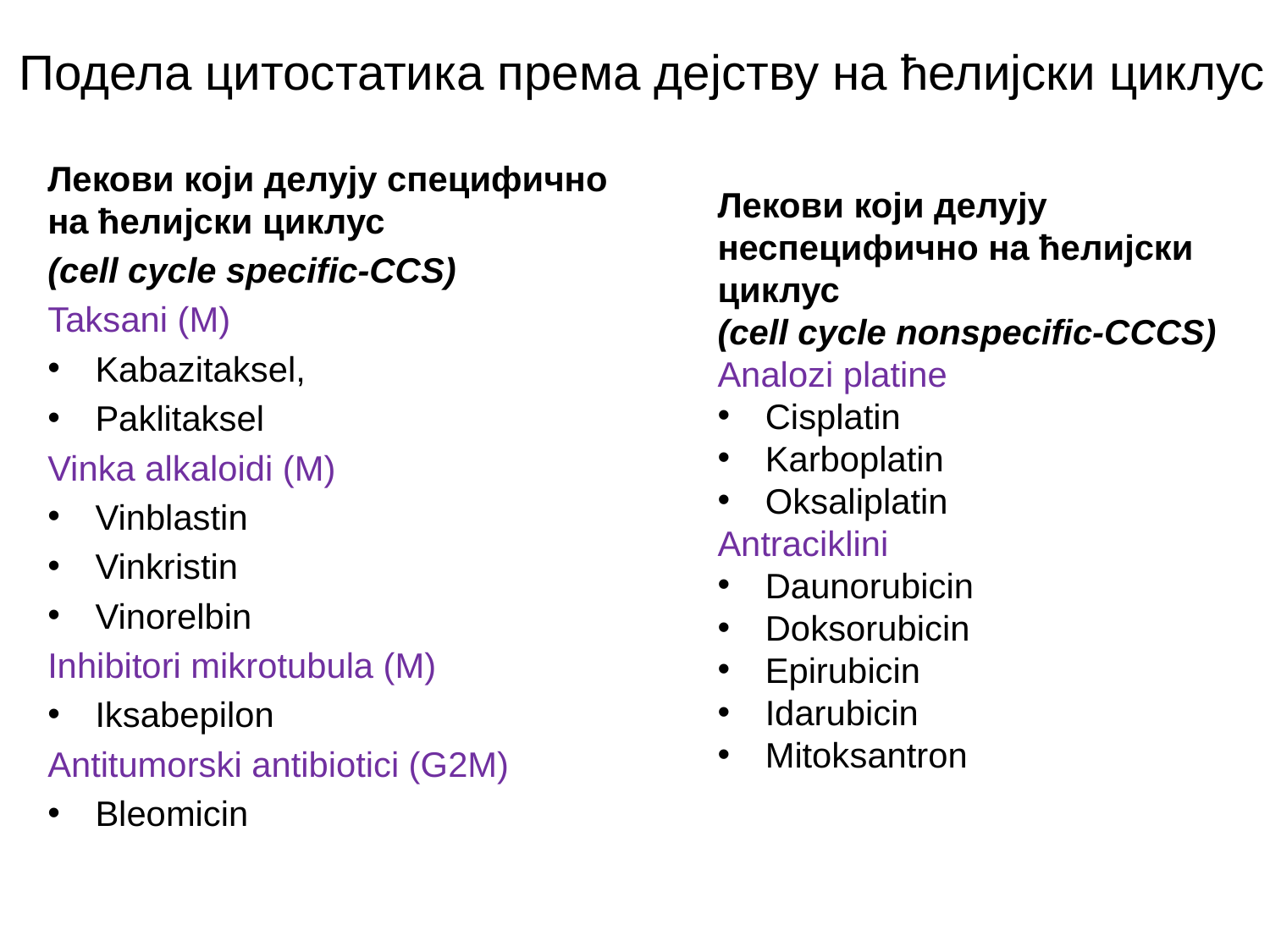

# Подела цитостатика према дејству на ћелијски циклус
Лекови који делују специфично на ћелијски циклус
(cell cycle specific-CCS)
Taksani (M)
Kabazitaksel,
Paklitaksel
Vinka alkaloidi (M)
Vinblastin
Vinkristin
Vinorelbin
Inhibitori mikrotubula (M)
Iksabepilon
Antitumorski antibiotici (G2M)
Bleomicin
Лекови који делују неспецифично на ћелијски циклус
(cell cycle nonspecific-CCCS)
Analozi platine
Cisplatin
Karboplatin
Oksaliplatin
Antraciklini
Daunorubicin
Doksorubicin
Epirubicin
Idarubicin
Mitoksantron